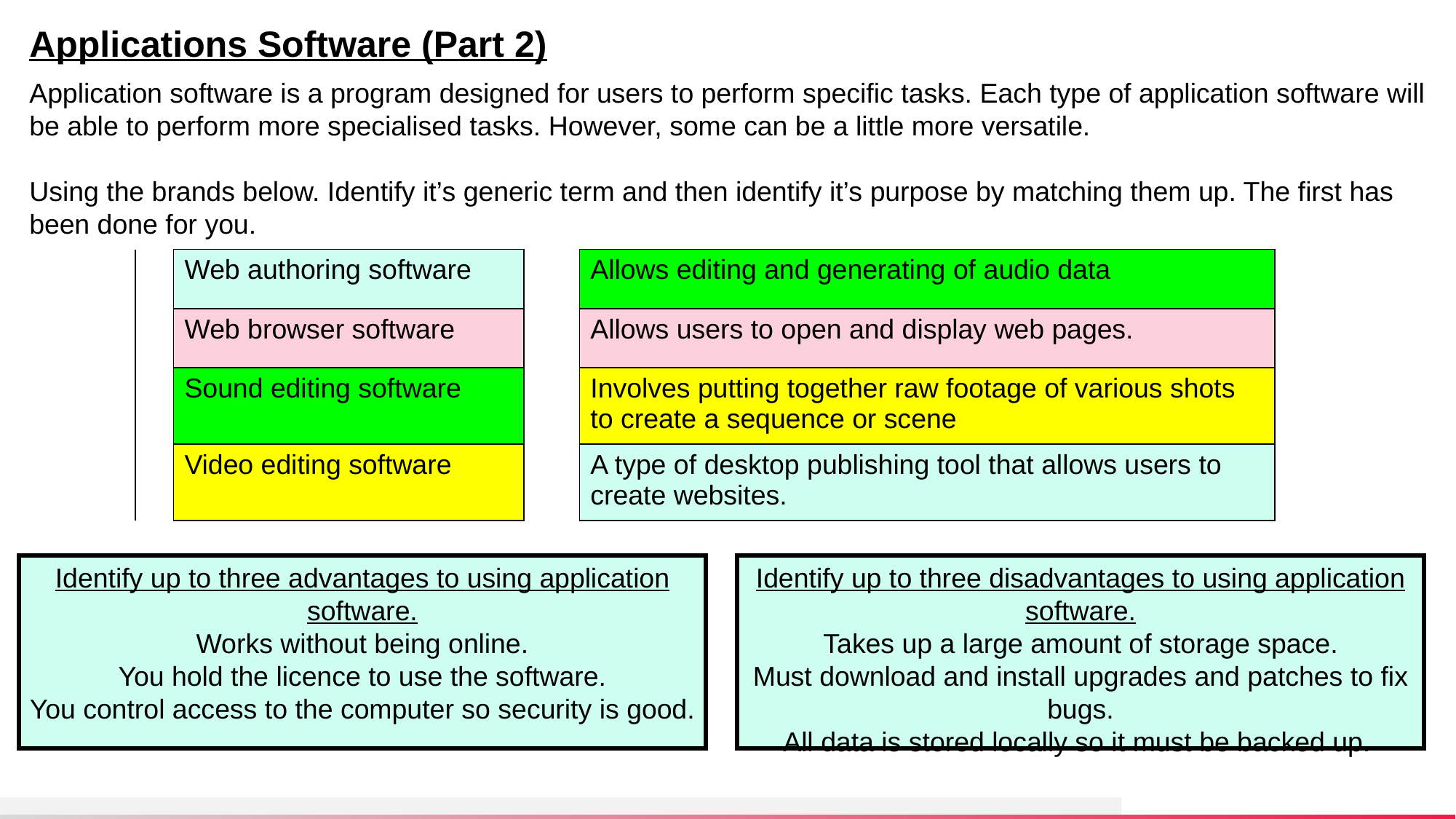

Applications Software (Part 2)
Application software is a program designed for users to perform specific tasks. Each type of application software will be able to perform more specialised tasks. However, some can be a little more versatile.

Using the brands below. Identify it’s generic term and then identify it’s purpose by matching them up. The first has been done for you.

|  | Web authoring software |  | Allows editing and generating of audio data |
| --- | --- | --- | --- |
|  | Web browser software |  | Allows users to open and display web pages. |
|  | Sound editing software |  | Involves putting together raw footage of various shots to create a sequence or scene |
|  | Video editing software |  | A type of desktop publishing tool that allows users to create websites. |
Identify up to three disadvantages to using application software.
Takes up a large amount of storage space.
Must download and install upgrades and patches to fix bugs.
All data is stored locally so it must be backed up.

Identify up to three advantages to using application software.
Works without being online.
You hold the licence to use the software.
You control access to the computer so security is good.